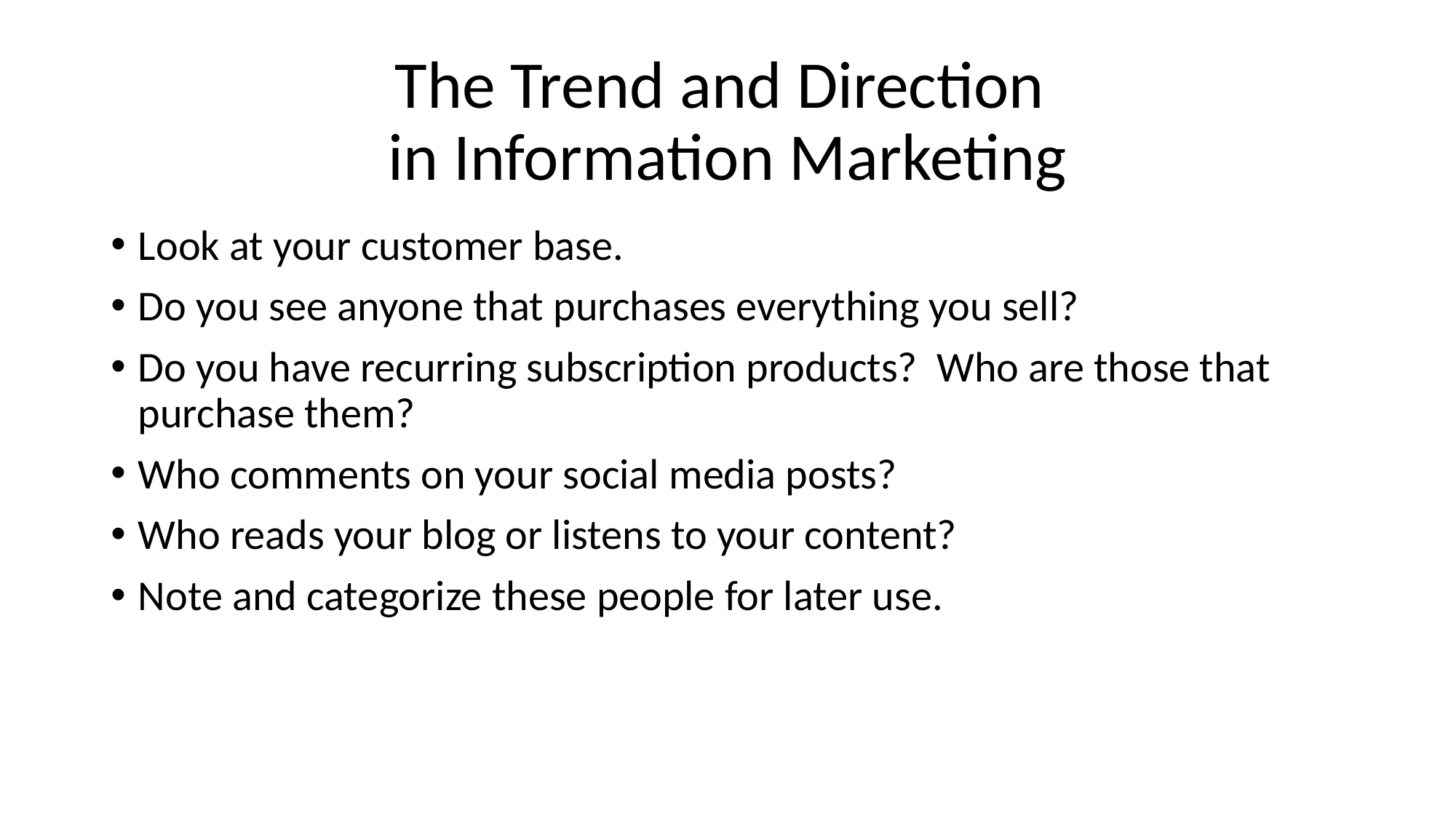

# The Trend and Direction in Information Marketing
Look at your customer base.
Do you see anyone that purchases everything you sell?
Do you have recurring subscription products?  Who are those that purchase them?
Who comments on your social media posts?
Who reads your blog or listens to your content?
Note and categorize these people for later use.